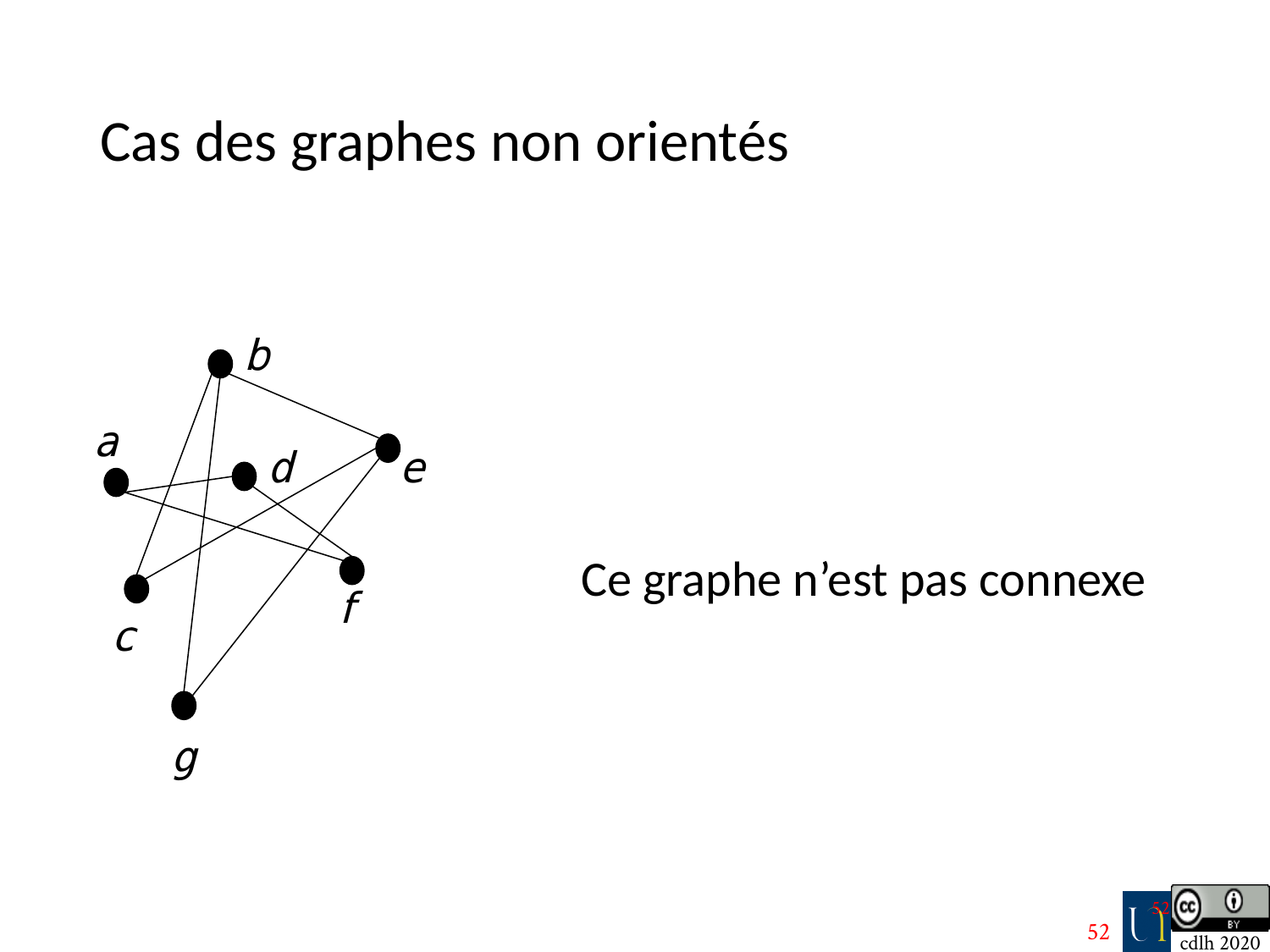

# Cas des graphes non orientés
b

a
d

e

Ce graphe n’est pas connexe

f
c

g
52